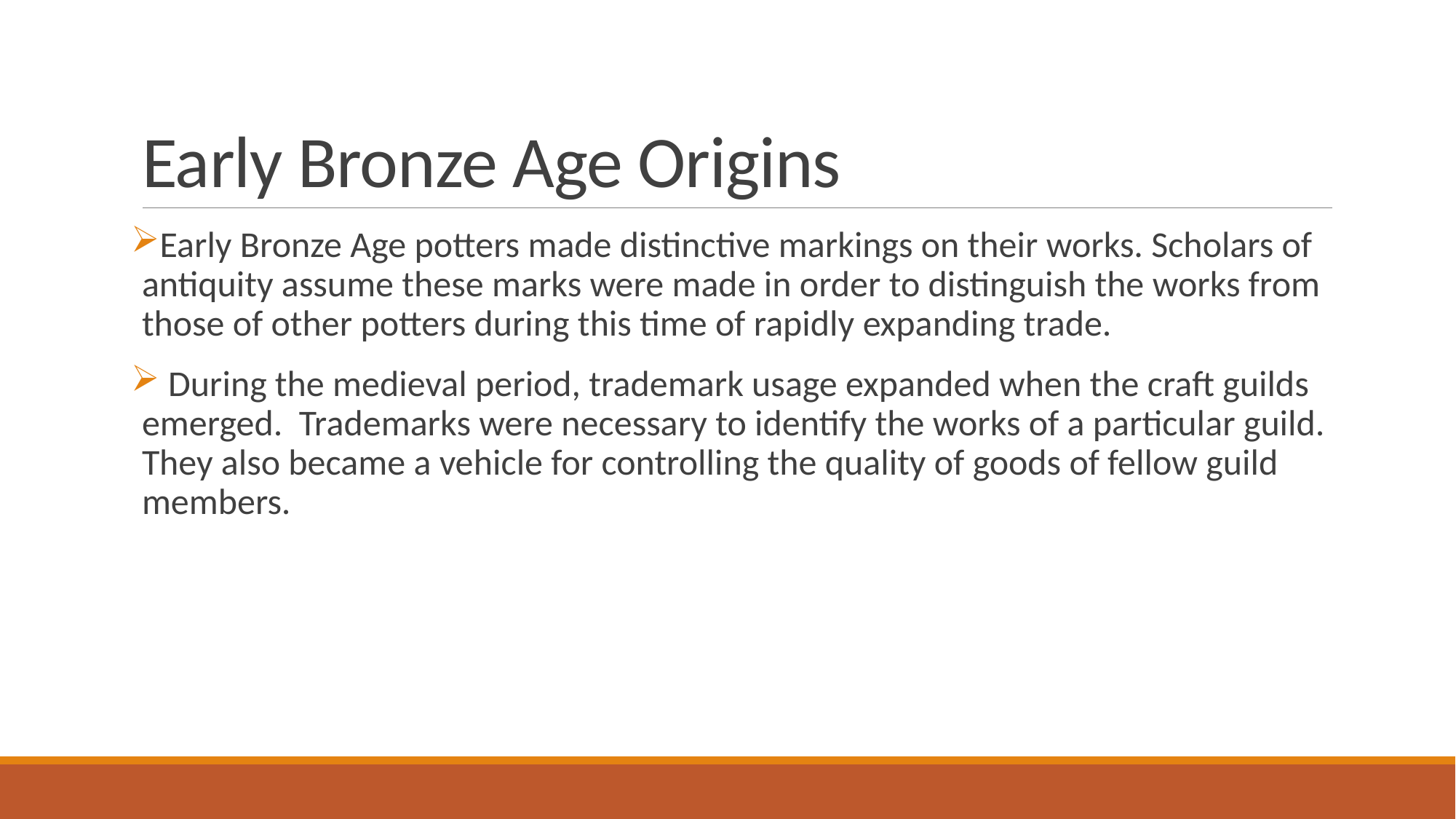

# Early Bronze Age Origins
Early Bronze Age potters made distinctive markings on their works. Scholars of antiquity assume these marks were made in order to distinguish the works from those of other potters during this time of rapidly expanding trade.
 During the medieval period, trademark usage expanded when the craft guilds emerged.  Trademarks were necessary to identify the works of a particular guild. They also became a vehicle for controlling the quality of goods of fellow guild members.